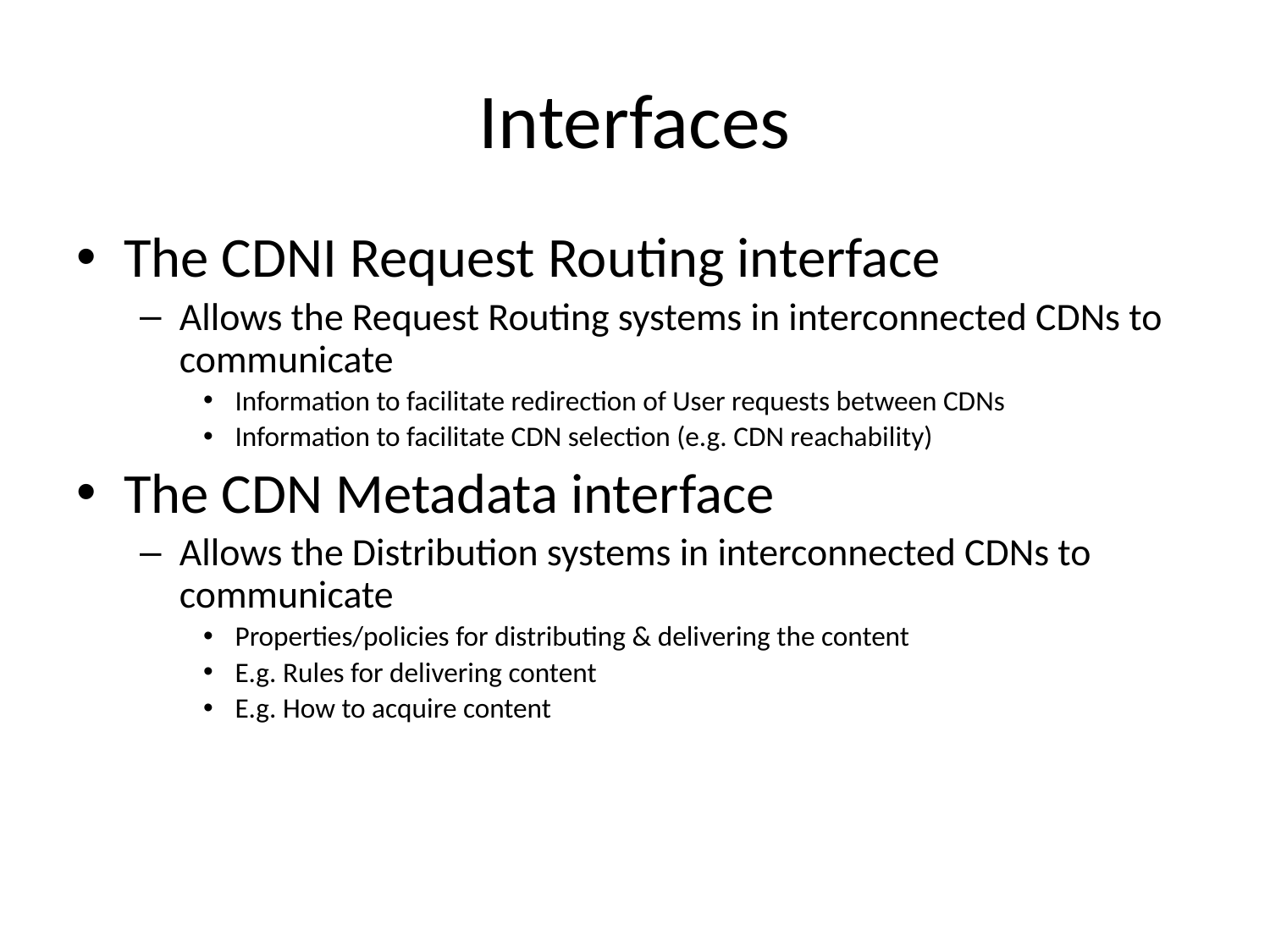

# Interfaces
The CDNI Request Routing interface
Allows the Request Routing systems in interconnected CDNs to communicate
Information to facilitate redirection of User requests between CDNs
Information to facilitate CDN selection (e.g. CDN reachability)
The CDN Metadata interface
Allows the Distribution systems in interconnected CDNs to communicate
Properties/policies for distributing & delivering the content
E.g. Rules for delivering content
E.g. How to acquire content